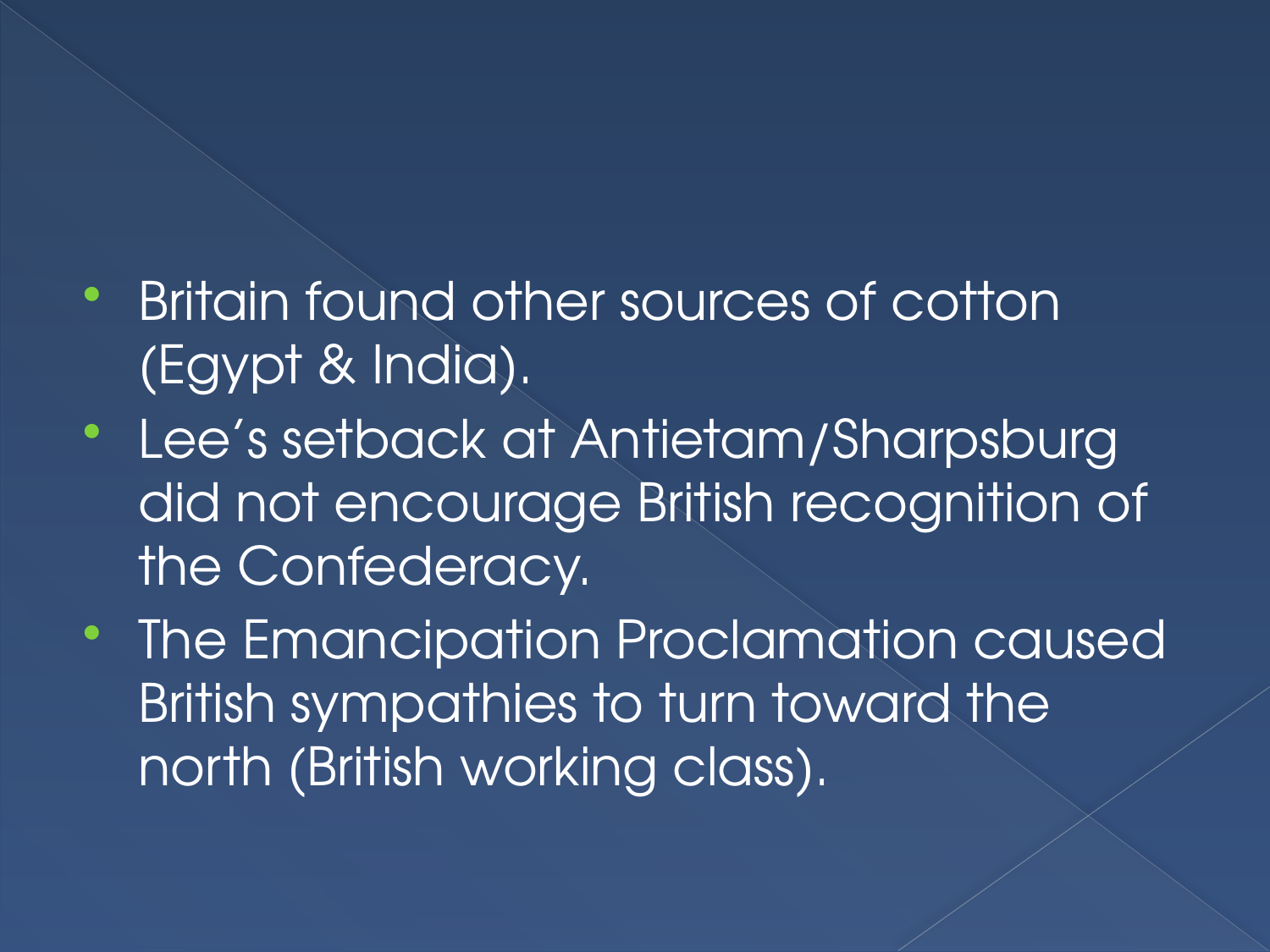

#
Britain found other sources of cotton (Egypt & India).
Lee’s setback at Antietam/Sharpsburg did not encourage British recognition of the Confederacy.
The Emancipation Proclamation caused British sympathies to turn toward the north (British working class).